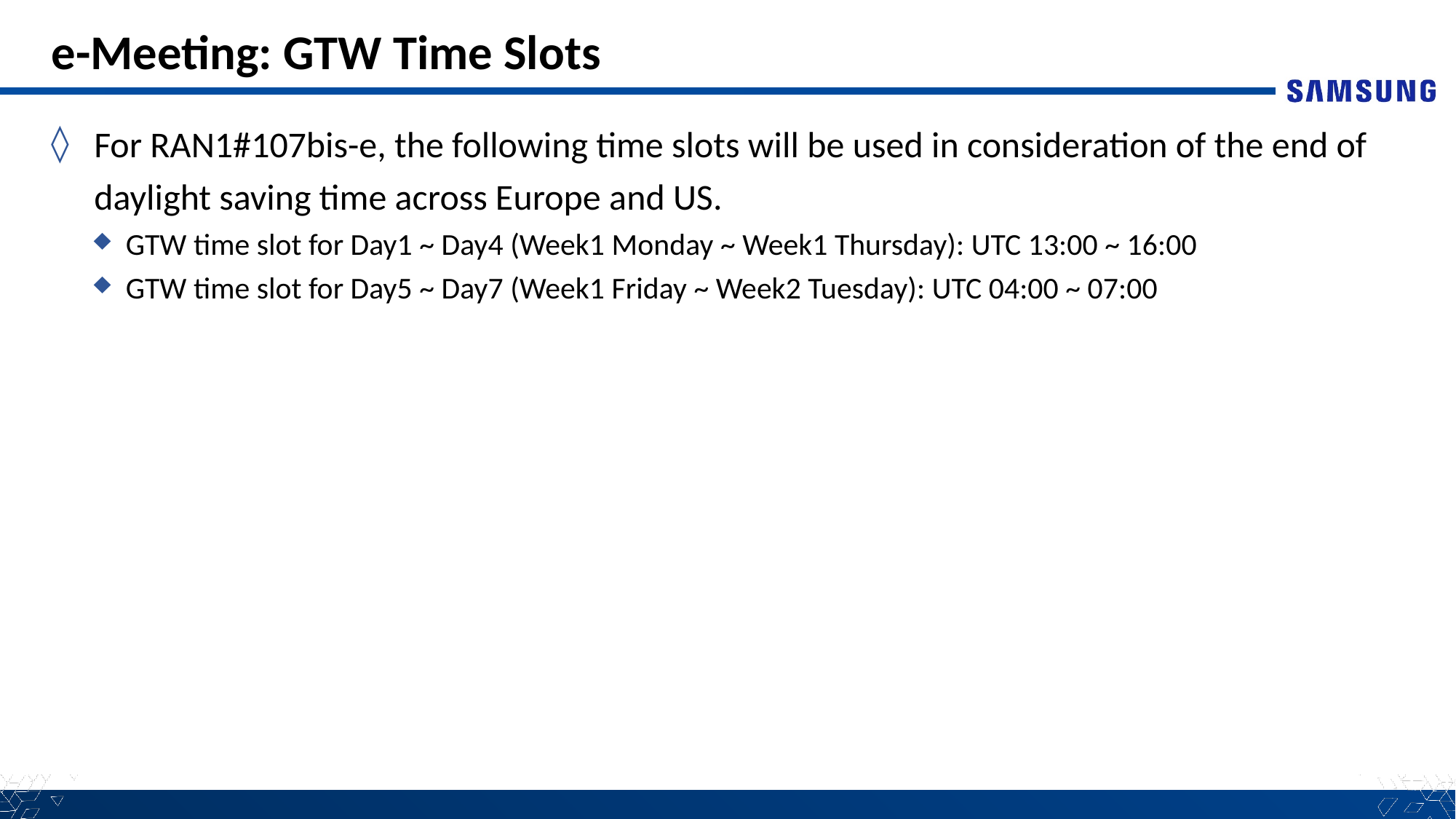

# e-Meeting: GTW Time Slots
For RAN1#107bis-e, the following time slots will be used in consideration of the end of daylight saving time across Europe and US.
GTW time slot for Day1 ~ Day4 (Week1 Monday ~ Week1 Thursday): UTC 13:00 ~ 16:00
GTW time slot for Day5 ~ Day7 (Week1 Friday ~ Week2 Tuesday): UTC 04:00 ~ 07:00